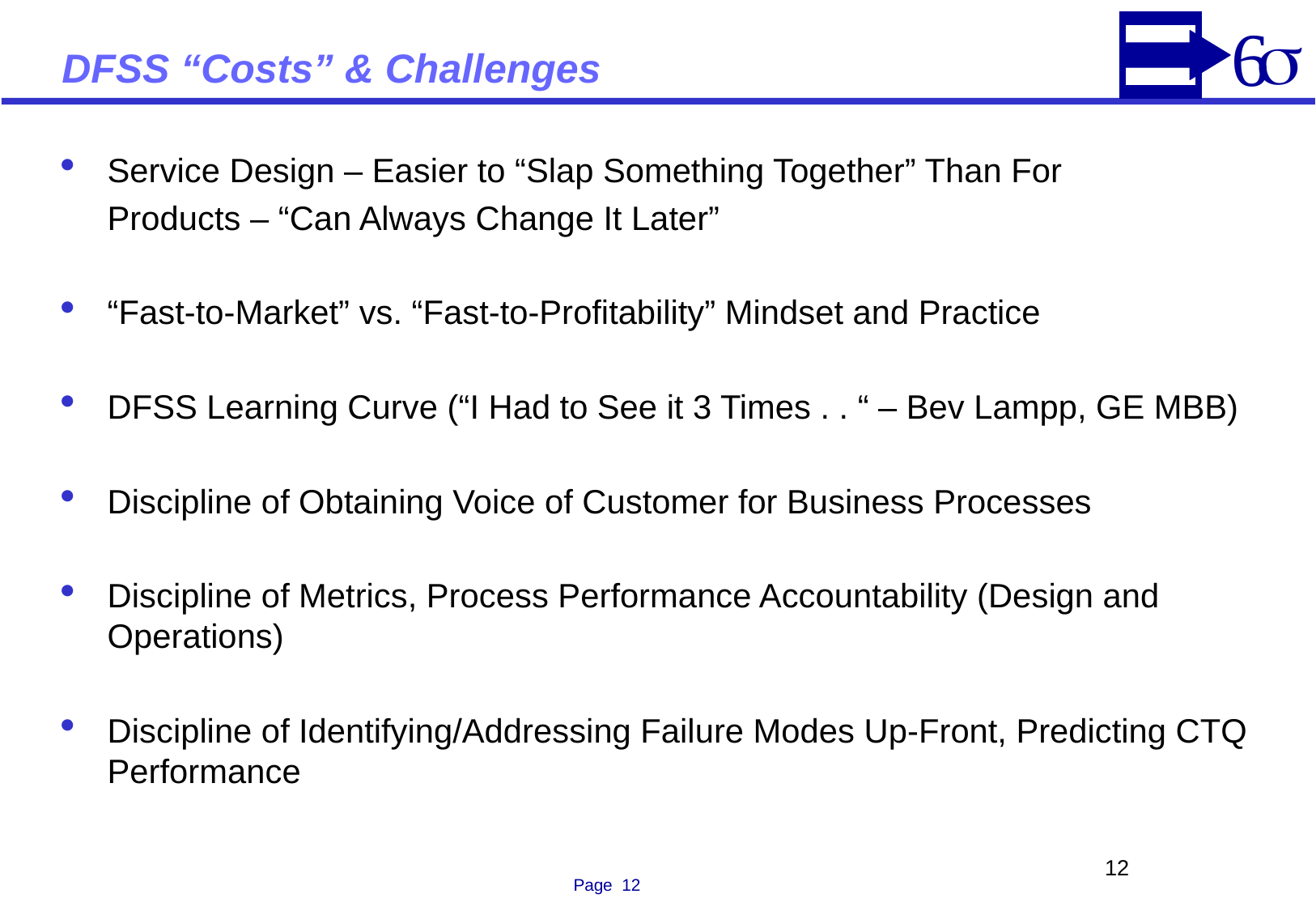

# DFSS “Costs” & Challenges
Service Design – Easier to “Slap Something Together” Than For
	Products – “Can Always Change It Later”

“Fast-to-Market” vs. “Fast-to-Profitability” Mindset and Practice

DFSS Learning Curve (“I Had to See it 3 Times . . “ – Bev Lampp, GE MBB)

Discipline of Obtaining Voice of Customer for Business Processes

Discipline of Metrics, Process Performance Accountability (Design and Operations)

Discipline of Identifying/Addressing Failure Modes Up-Front, Predicting CTQ Performance